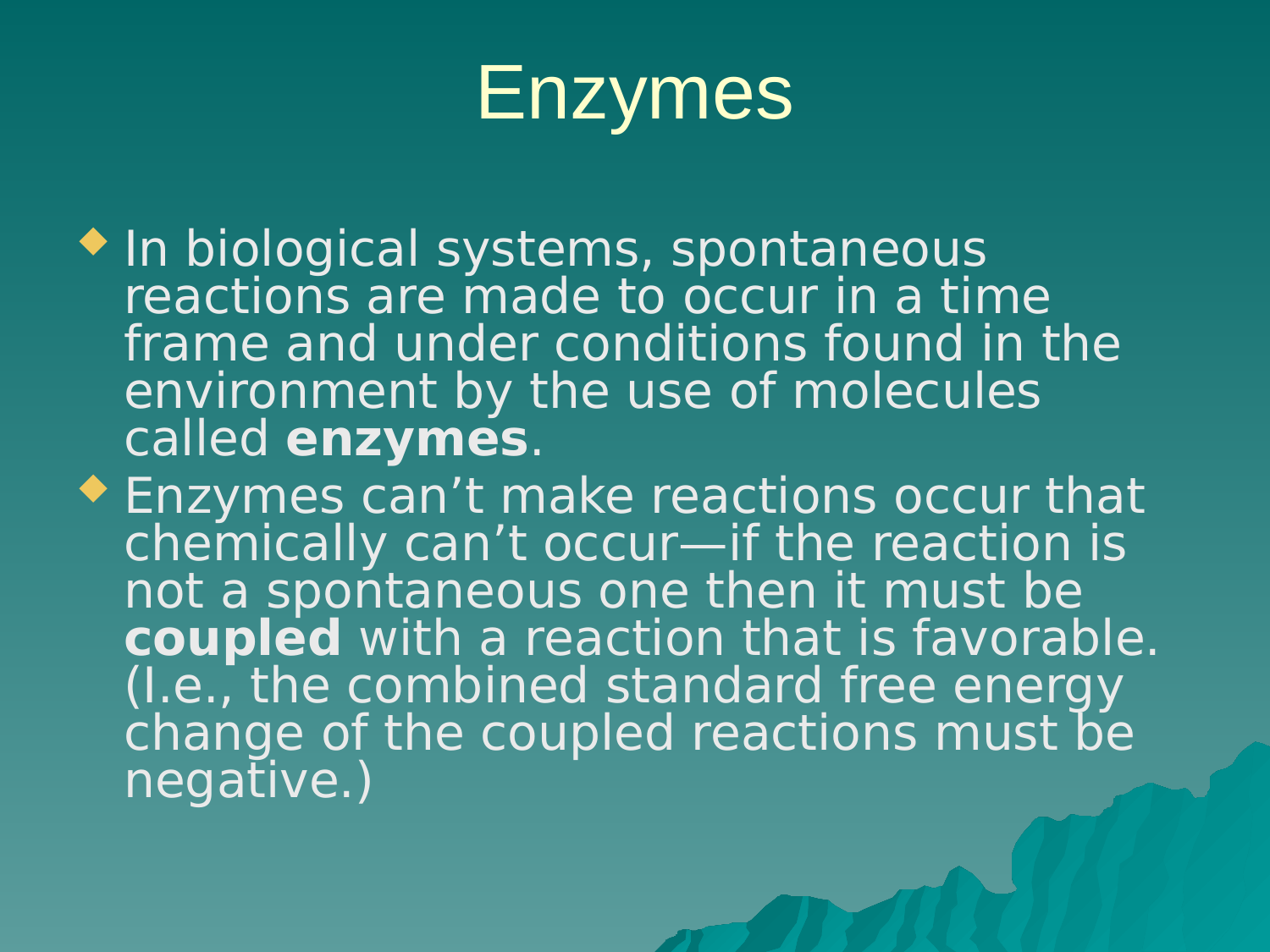

# Enzymes
In biological systems, spontaneous reactions are made to occur in a time frame and under conditions found in the environment by the use of molecules called enzymes.
Enzymes can’t make reactions occur that chemically can’t occur—if the reaction is not a spontaneous one then it must be coupled with a reaction that is favorable.  (I.e., the combined standard free energy change of the coupled reactions must be negative.)